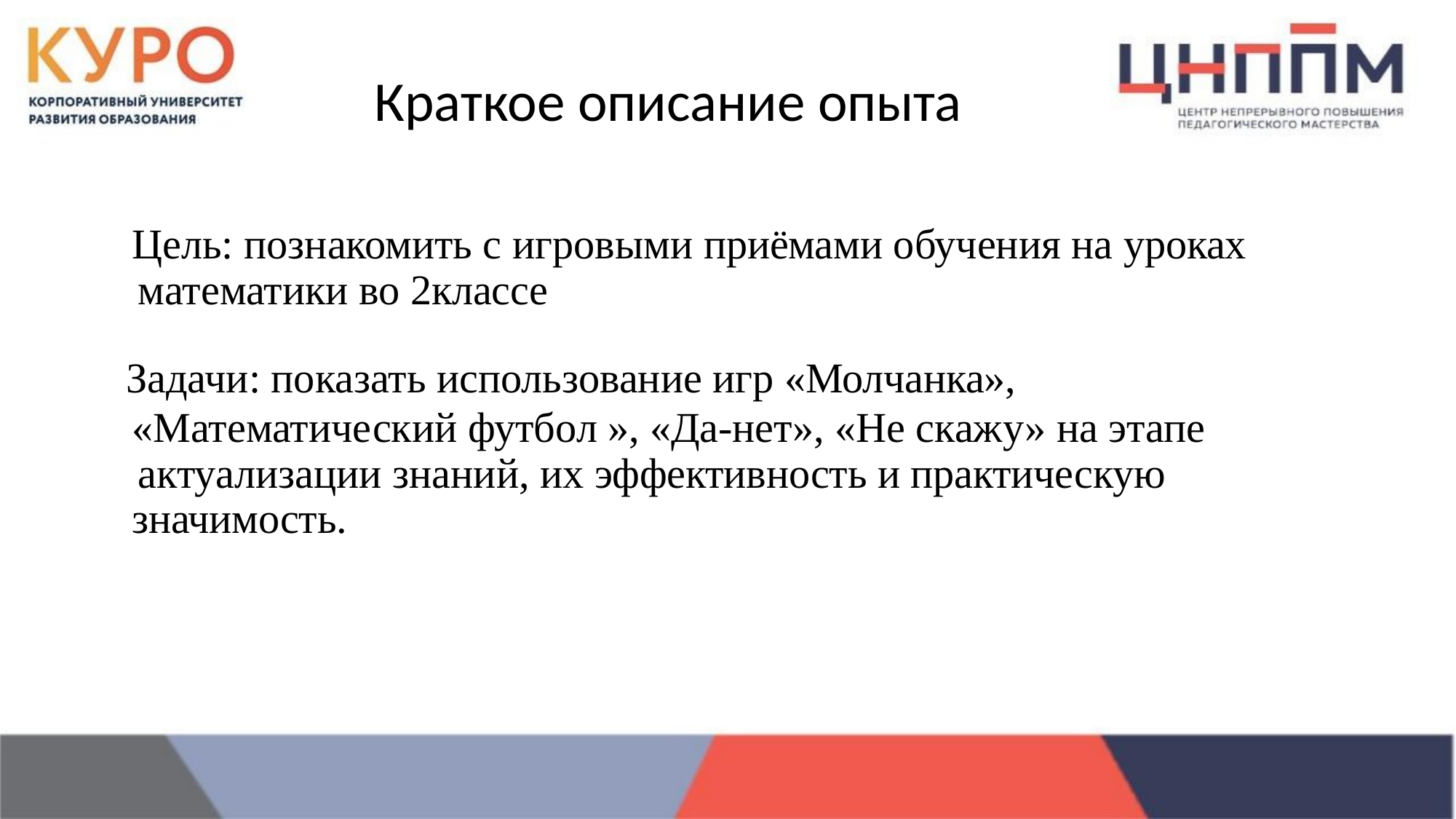

# Краткое описание опыта
Цель: познакомить с игровыми приёмами обучения на уроках математики во 2классе
Задачи: показать использование игр «Молчанка»,
«Математический футбол », «Да-нет», «Не скажу» на этапе актуализации знаний, их эффективность и практическую
значимость.